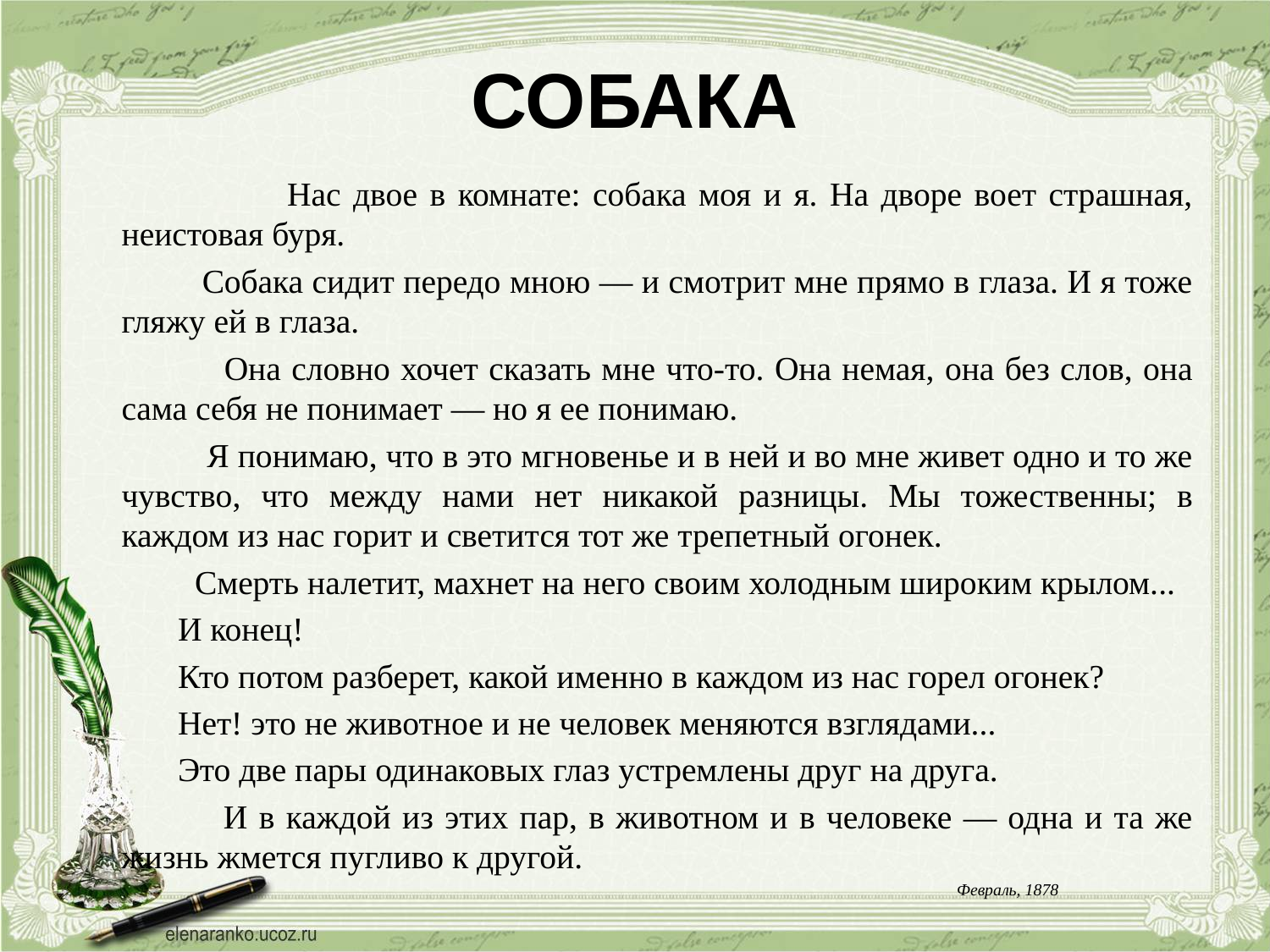

# СОБАКА
                       Нас двое в комнате: собака моя и я. На дворе воет страшная, неистовая буря.
              Собака сидит передо мною — и смотрит мне прямо в глаза. И я тоже гляжу ей в глаза.
              Она словно хочет сказать мне что-то. Она немая, она без слов, она сама себя не понимает — но я ее понимаю.
               Я понимаю, что в это мгновенье и в ней и во мне живет одно и то же чувство, что между нами нет никакой разницы. Мы тожественны; в каждом из нас горит и светится тот же трепетный огонек.
              Смерть налетит, махнет на него своим холодным широким крылом...
            И конец!
            Кто потом разберет, какой именно в каждом из нас горел огонек?
            Нет! это не животное и не человек меняются взглядами...
            Это две пары одинаковых глаз устремлены друг на друга.
             И в каждой из этих пар, в животном и в человеке — одна и та же жизнь жмется пугливо к другой.
                                                                                                                                                                                                                Февраль, 1878